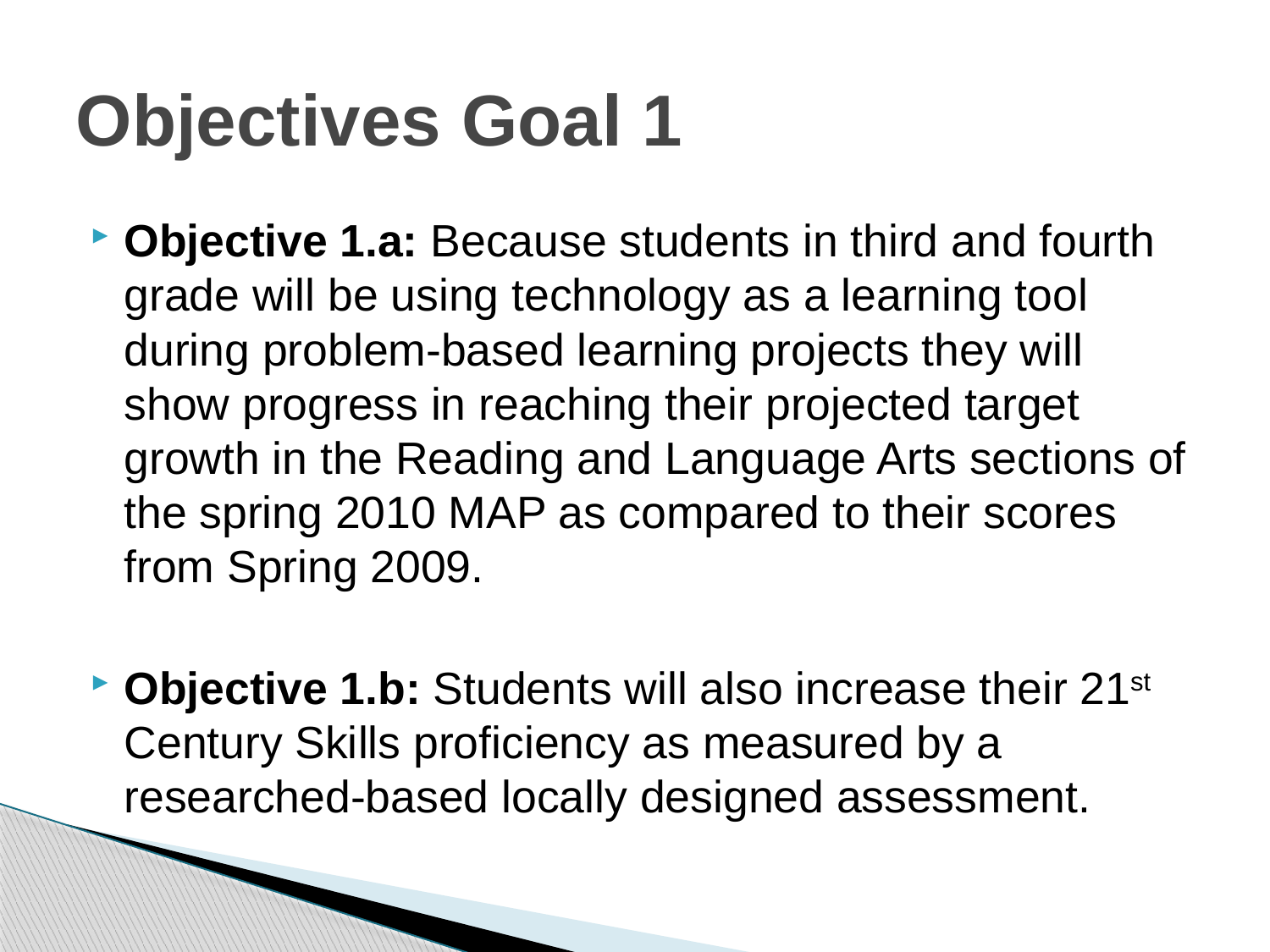

# Objectives Goal 1
Objective 1.a: Because students in third and fourth grade will be using technology as a learning tool during problem-based learning projects they will show progress in reaching their projected target growth in the Reading and Language Arts sections of the spring 2010 MAP as compared to their scores from Spring 2009.

Objective 1.b: Students will also increase their 21st Century Skills proficiency as measured by a researched-based locally designed assessment.